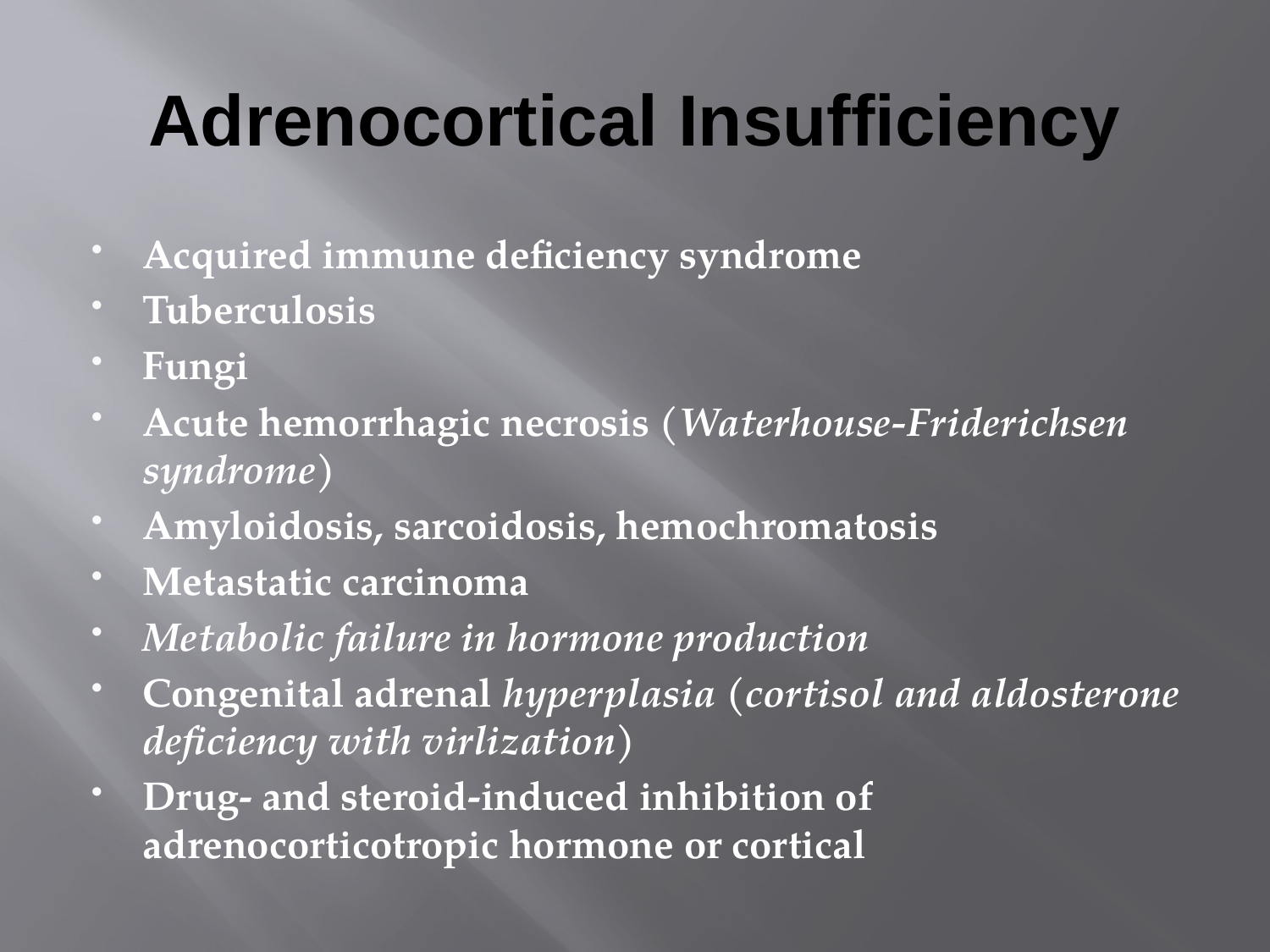

# Adrenocortical Insufficiency
Acquired immune deficiency syndrome
Tuberculosis
Fungi
Acute hemorrhagic necrosis (Waterhouse-Friderichsen syndrome)
Amyloidosis, sarcoidosis, hemochromatosis
Metastatic carcinoma
Metabolic failure in hormone production
Congenital adrenal hyperplasia (cortisol and aldosterone deficiency with virlization)
Drug- and steroid-induced inhibition of adrenocorticotropic hormone or cortical